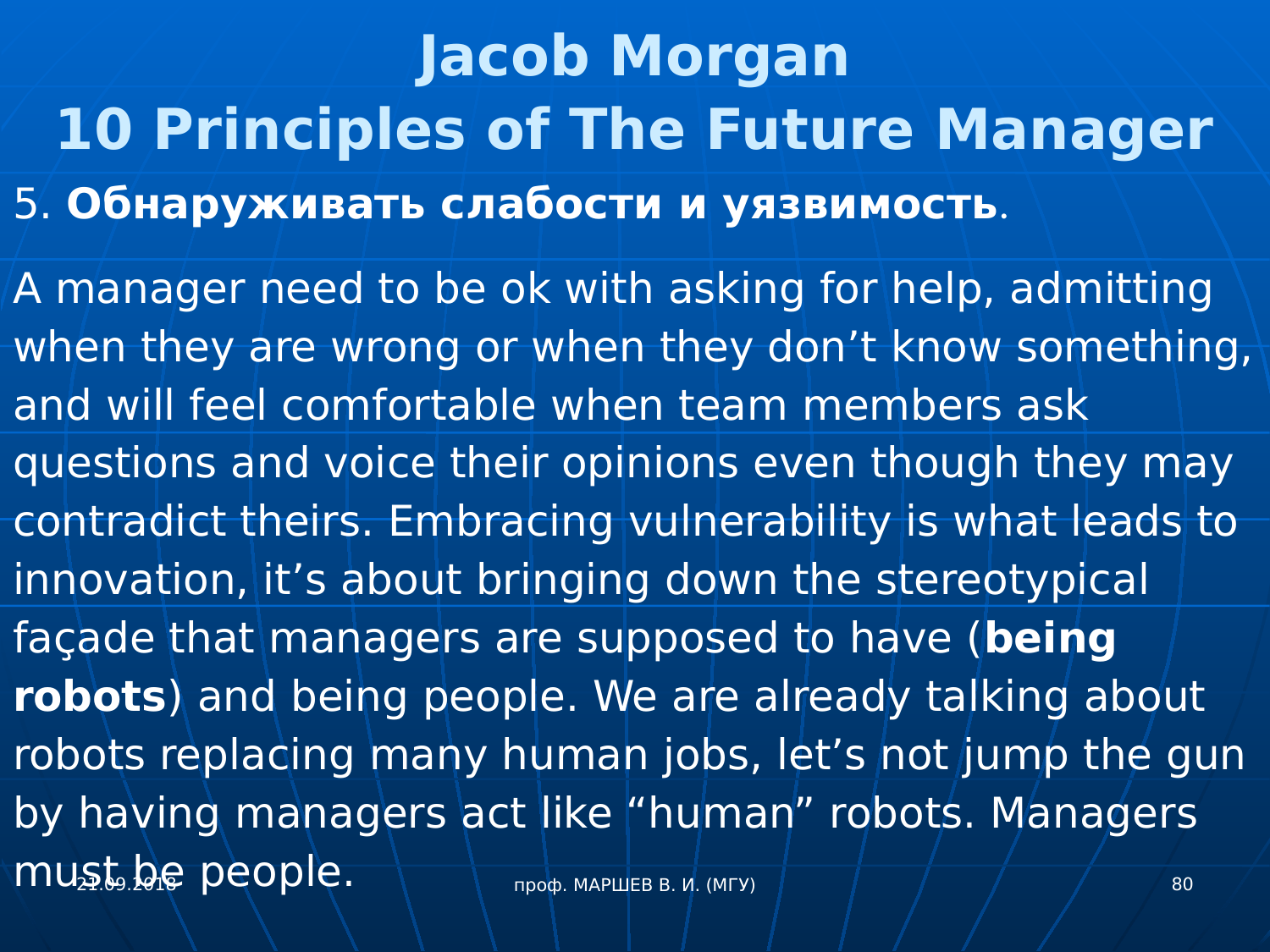

# Jacob Morgan
10 Principles of The Future Manager
5. Обнаруживать слабости и уязвимость.
A manager need to be ok with asking for help, admitting when they are wrong or when they don’t know something, and will feel comfortable when team members ask questions and voice their opinions even though they may contradict theirs. Embracing vulnerability is what leads to innovation, it’s about bringing down the stereotypical façade that managers are supposed to have (being robots) and being people. We are already talking about robots replacing many human jobs, let’s not jump the gun by having managers act like “human” robots. Managers must be people.

21.09.2018
80
проф. МАРШЕВ В. И. (МГУ)